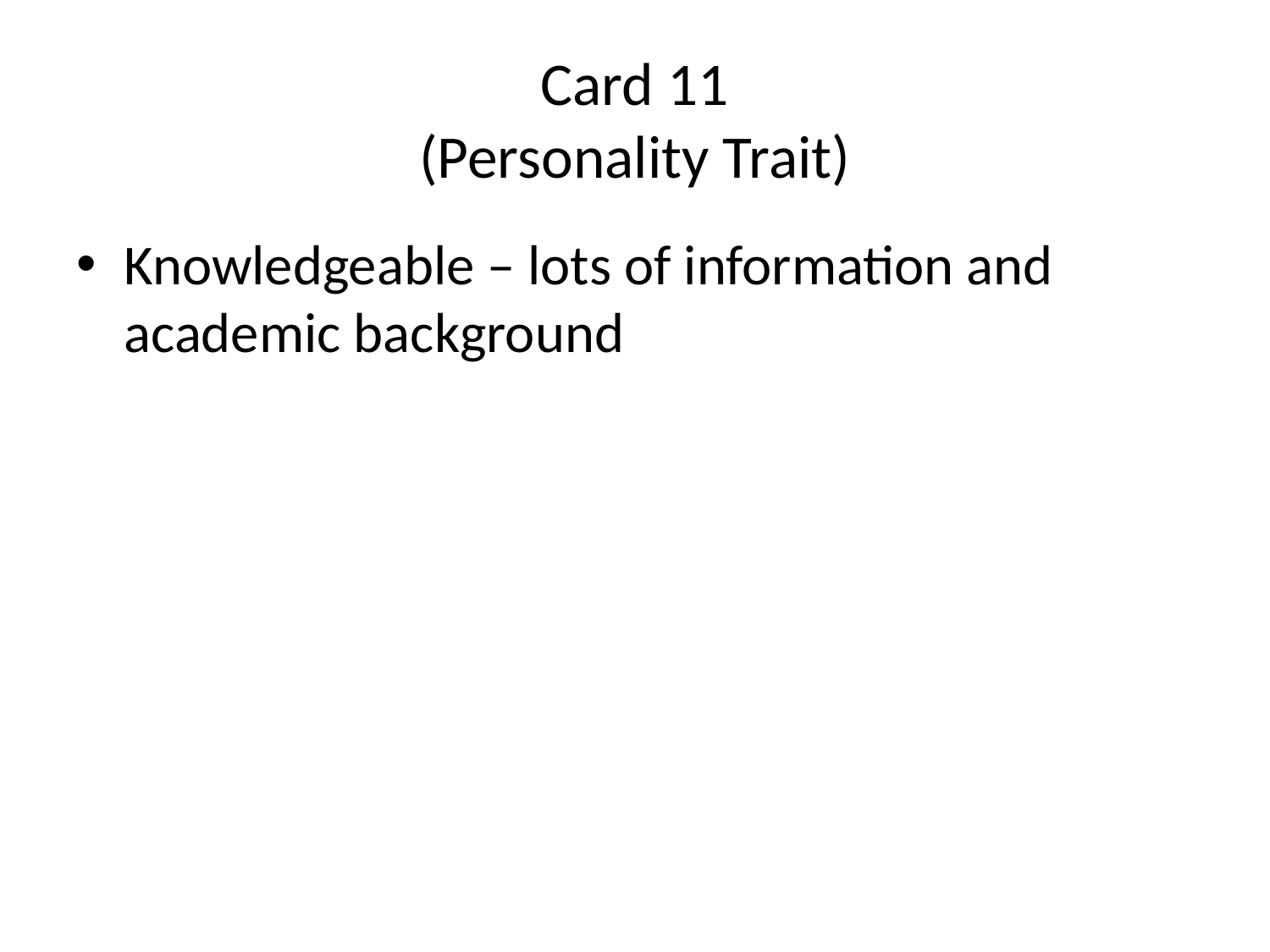

# Card 11 (Personality Trait)
Knowledgeable – lots of information and academic background